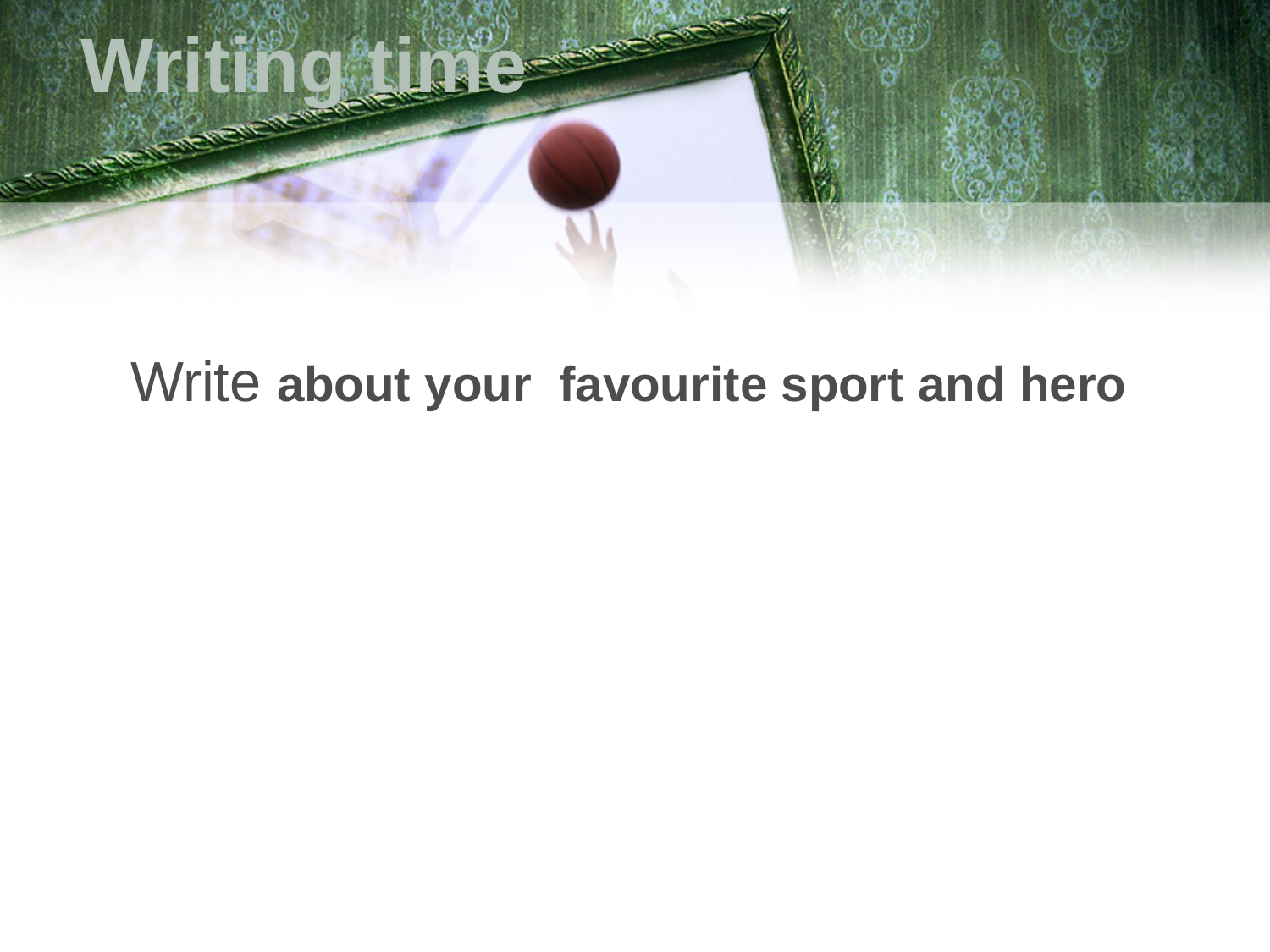

Writing time
Write about your  favourite sport and hero